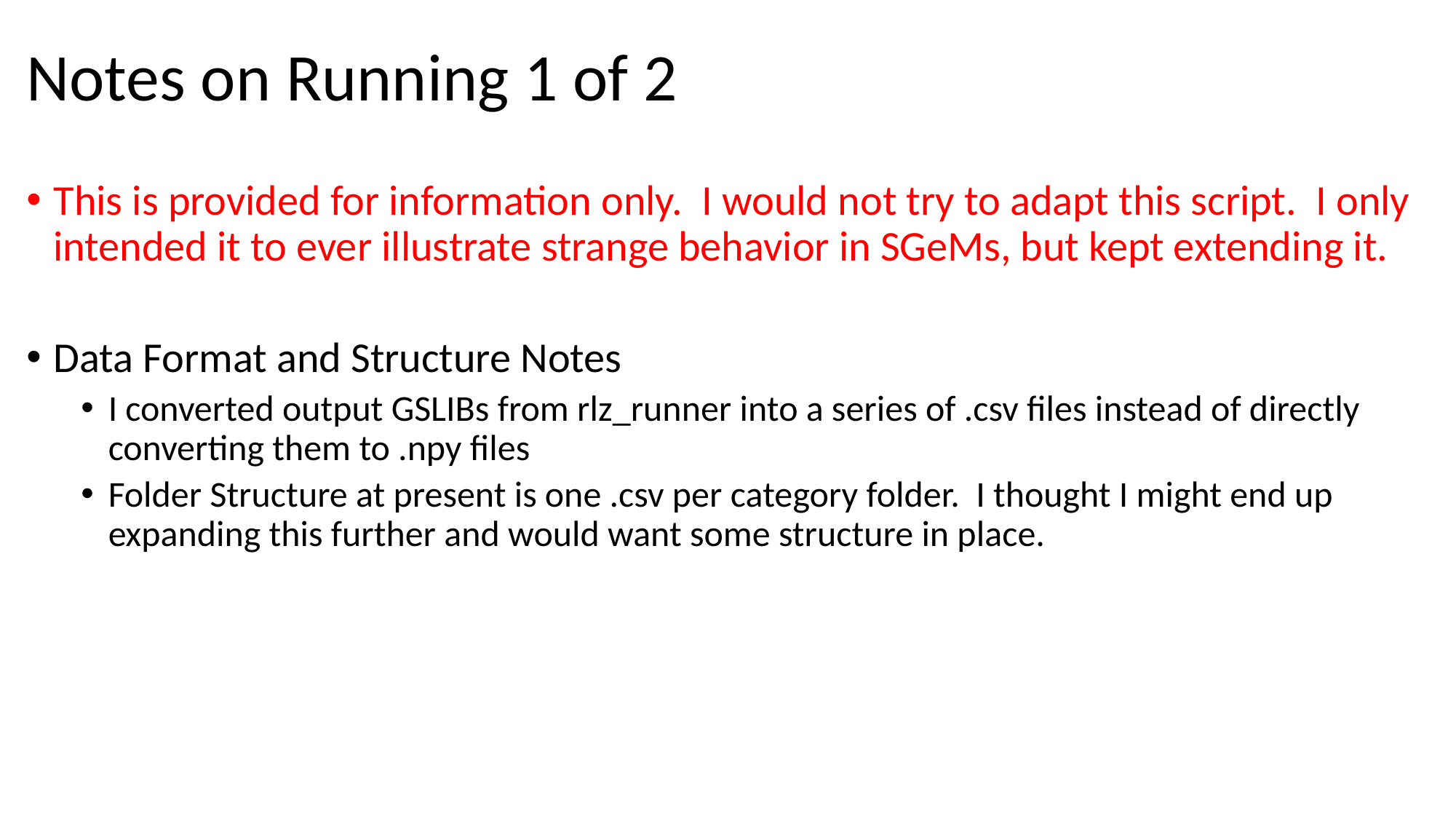

# Notes on Running 1 of 2
This is provided for information only.  I would not try to adapt this script.  I only intended it to ever illustrate strange behavior in SGeMs, but kept extending it.
Data Format and Structure Notes
I converted output GSLIBs from rlz_runner into a series of .csv files instead of directly converting them to .npy files
Folder Structure at present is one .csv per category folder.  I thought I might end up expanding this further and would want some structure in place.